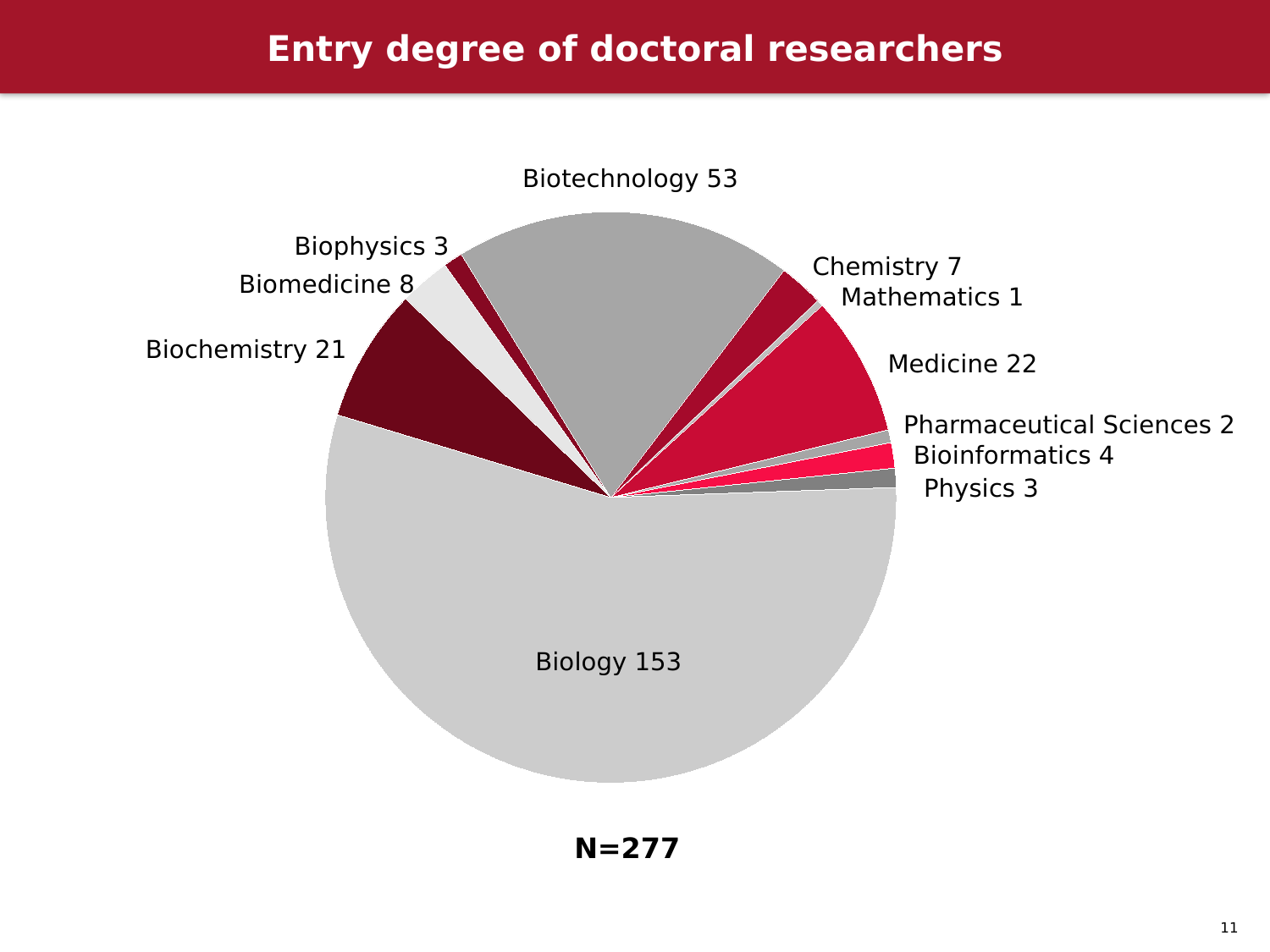

Entry degree of doctoral researchers
Biotechnology 53

### Chart

| Category |  |
|---|---|
| Biology | 153.0 |
| Biochemistry | 21.0 |
| Biomedicine | 8.0 |
| Biophysics | 3.0 |
| Biotechnology | 53.0 |
| Chemistry | 7.0 |
| Mathematics | 1.0 |
| Medicine | 22.0 |
| Pharmaceutical Sciences | 2.0 |
| Bioinformatics | 4.0 |
| Physics | 3.0 |
Biophysics 3

### Chart

| Category |
|---|
Chemistry 7
Biomedicine 8
Mathematics 1
Biochemistry 21
Medicine 22
Pharmaceutical Sciences 2
Bioinformatics 4
Physics 3
Biology 153
N=277